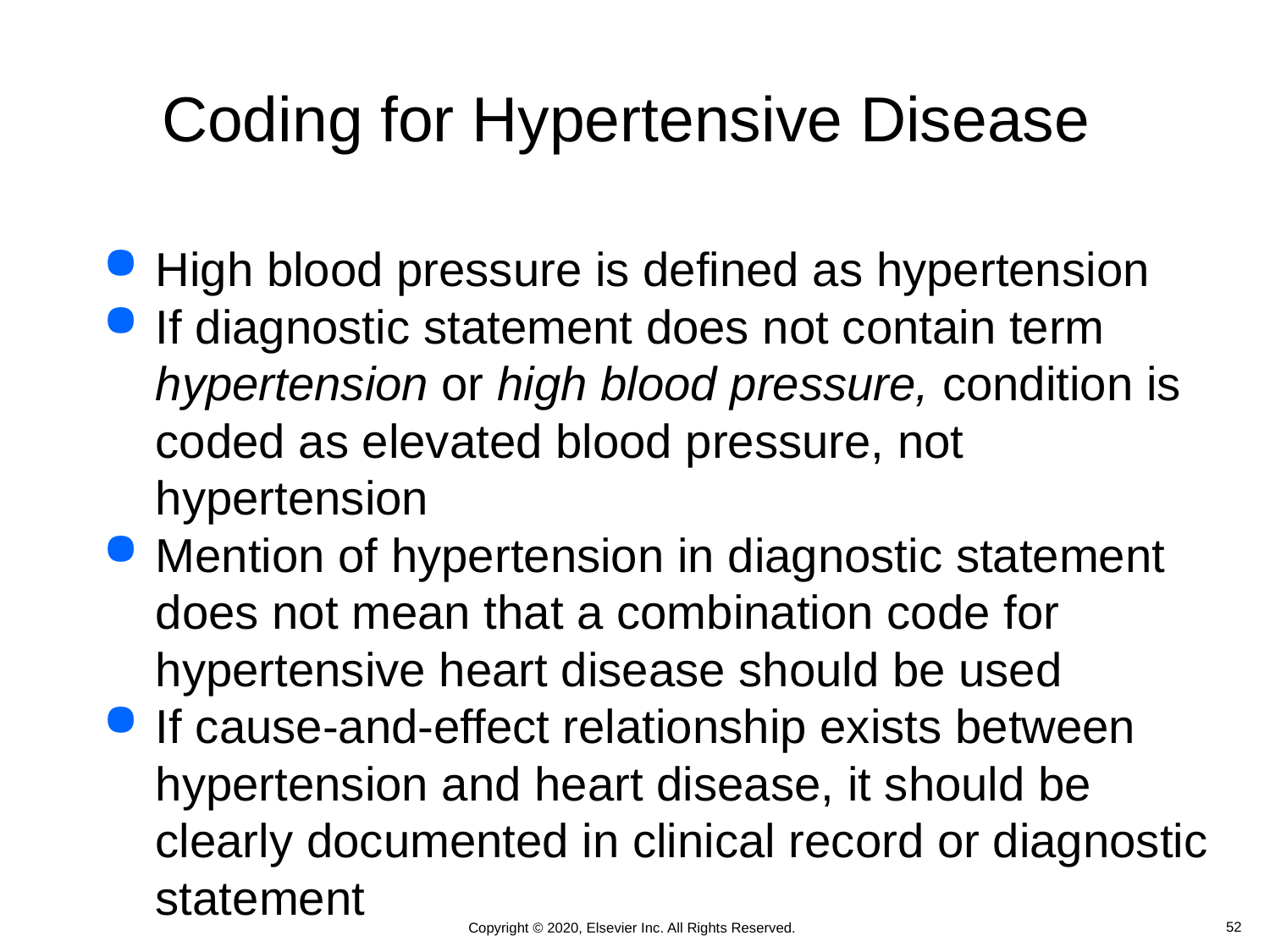

# Coding for Hypertensive Disease
High blood pressure is defined as hypertension
If diagnostic statement does not contain term hypertension or high blood pressure, condition is coded as elevated blood pressure, not hypertension
Mention of hypertension in diagnostic statement does not mean that a combination code for hypertensive heart disease should be used
If cause-and-effect relationship exists between hypertension and heart disease, it should be clearly documented in clinical record or diagnostic statement

 52